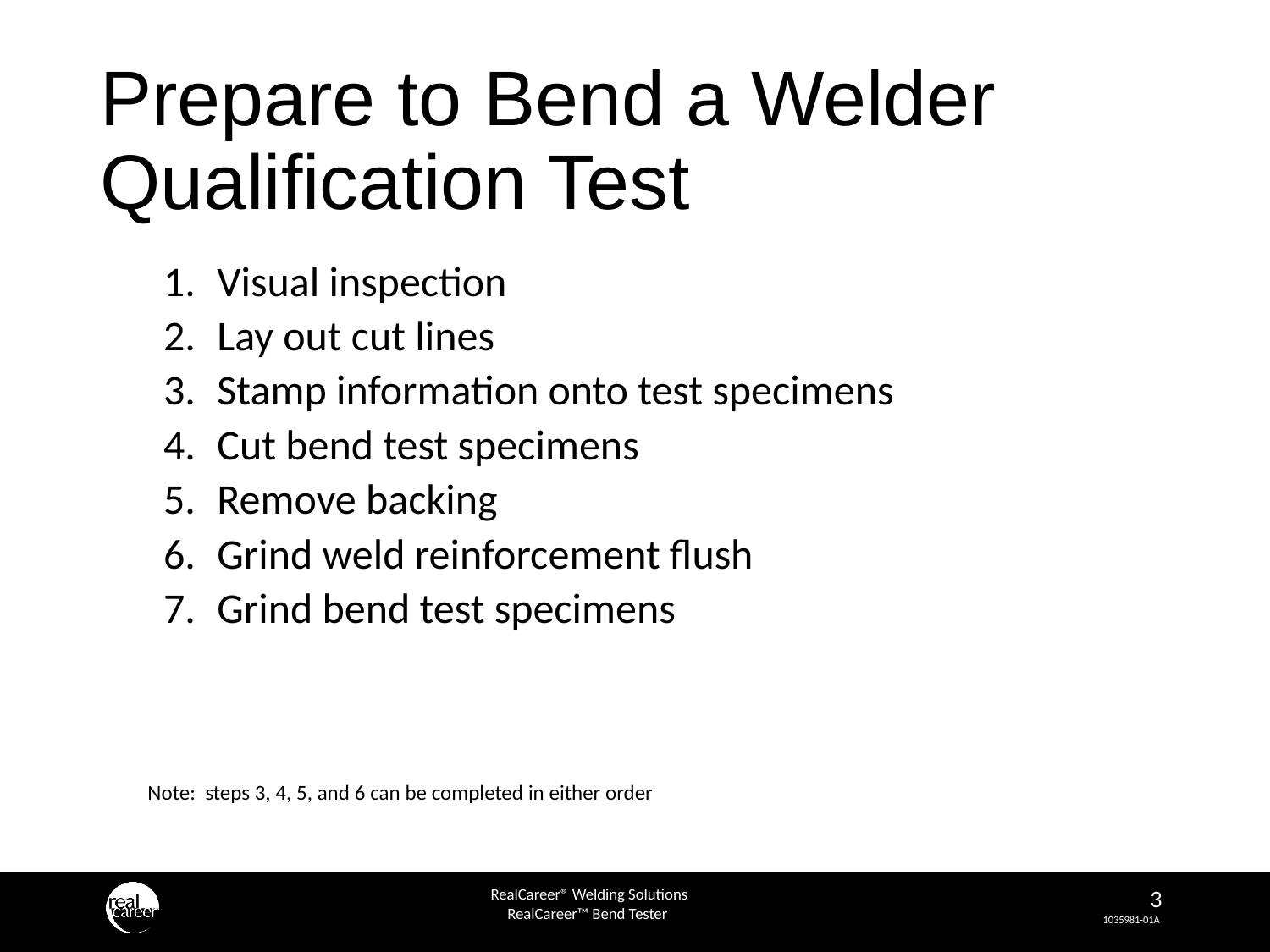

# Prepare to Bend a Welder Qualification Test
Visual inspection
Lay out cut lines
Stamp information onto test specimens
Cut bend test specimens
Remove backing
Grind weld reinforcement flush
Grind bend test specimens

Note:  steps 3, 4, 5, and 6 can be completed in either order